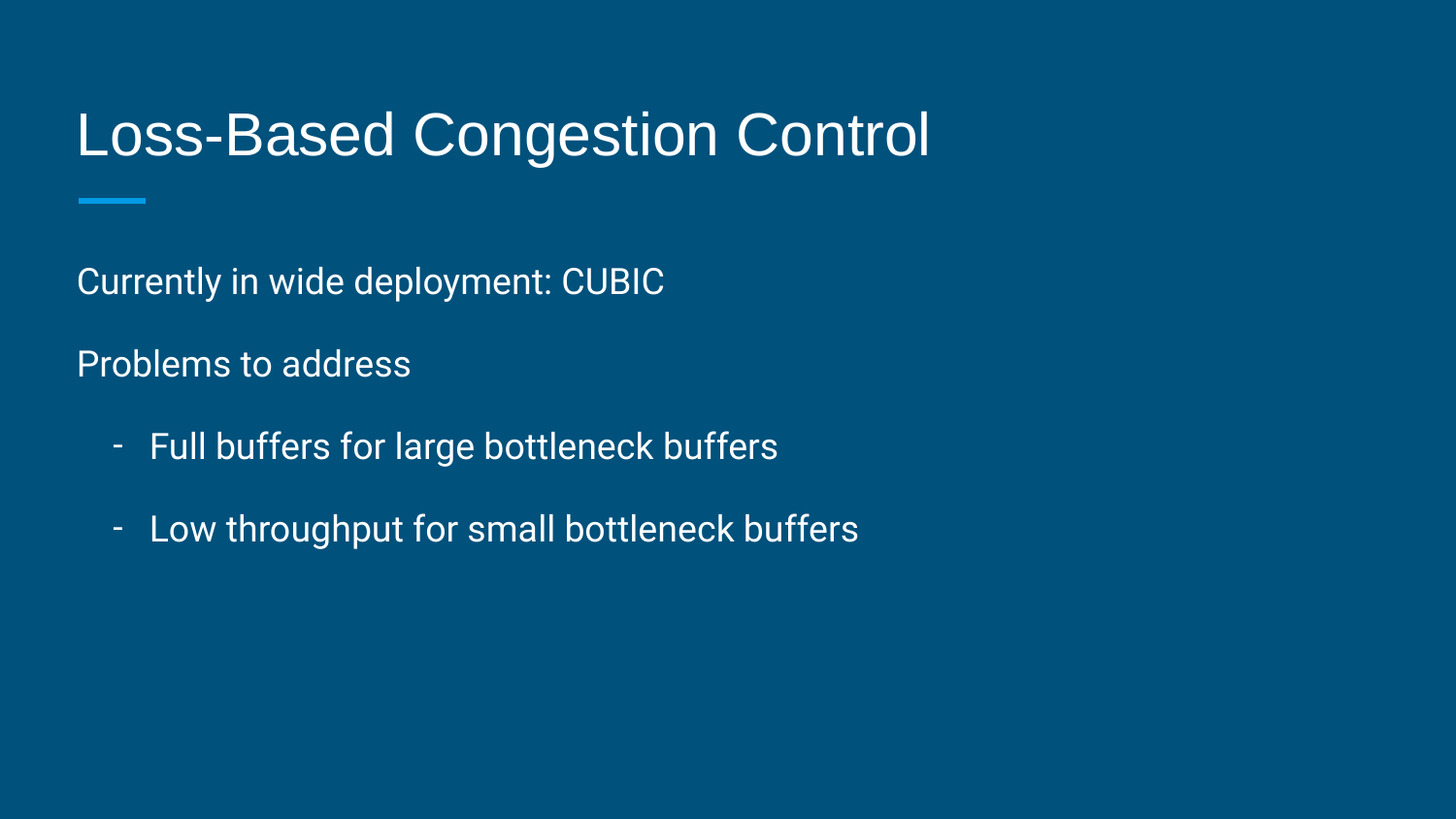

# Loss-Based Congestion Control
Currently in wide deployment: CUBIC
Problems to address
Full buffers for large bottleneck buffers
Low throughput for small bottleneck buffers